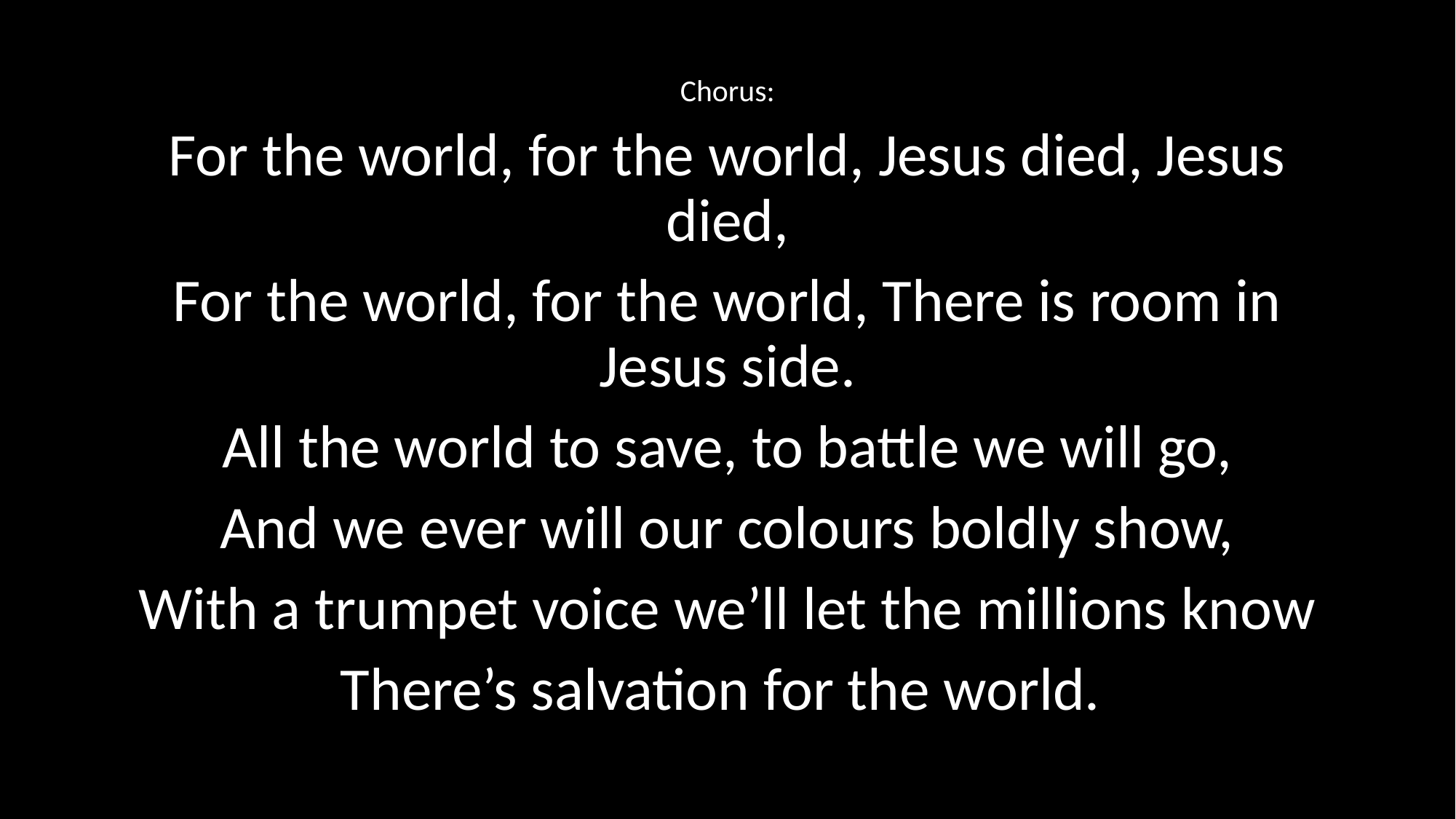

Chorus:
For the world, for the world, Jesus died, Jesus died,
For the world, for the world, There is room in Jesus side.
All the world to save, to battle we will go,
And we ever will our colours boldly show,
With a trumpet voice we’ll let the millions know
There’s salvation for the world.